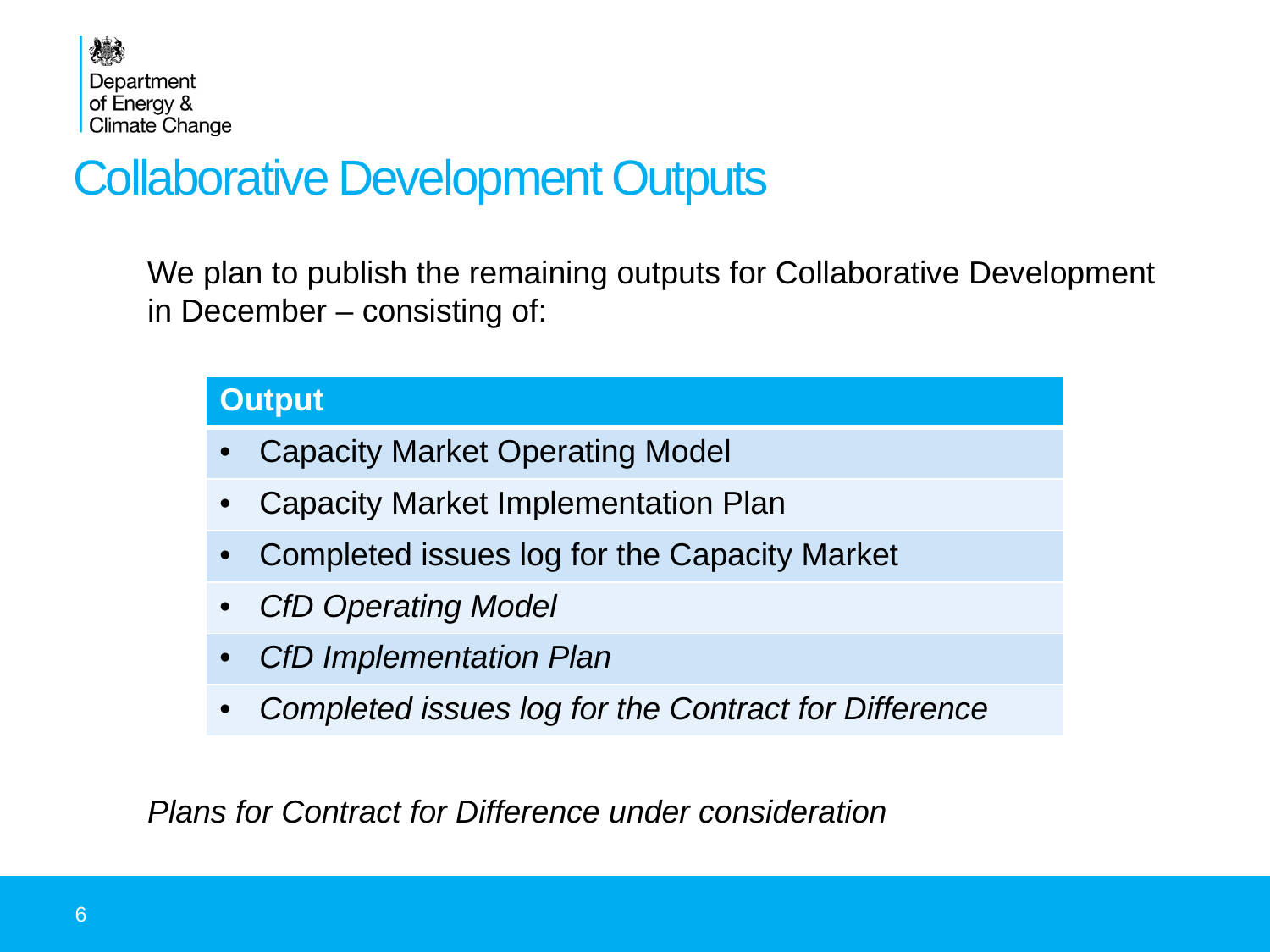

# Collaborative Development Outputs
We plan to publish the remaining outputs for Collaborative Development in December – consisting of:
| Output |
| --- |
| Capacity Market Operating Model |
| Capacity Market Implementation Plan |
| Completed issues log for the Capacity Market |
| CfD Operating Model |
| CfD Implementation Plan |
| Completed issues log for the Contract for Difference |
Plans for Contract for Difference under consideration
6